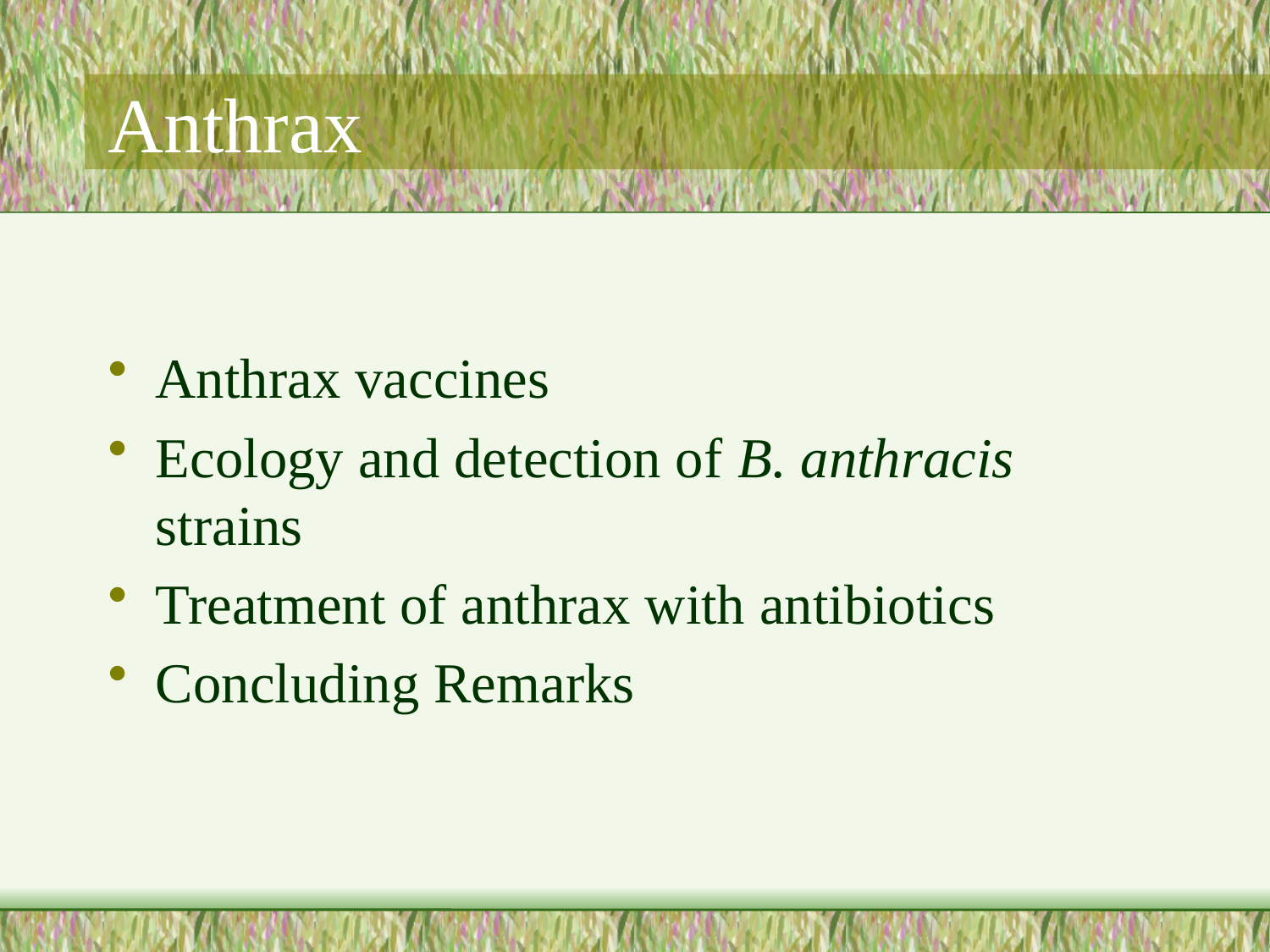

# Anthrax

Anthrax vaccines
Ecology and detection of B. anthracis strains
Treatment of anthrax with antibiotics
Concluding Remarks